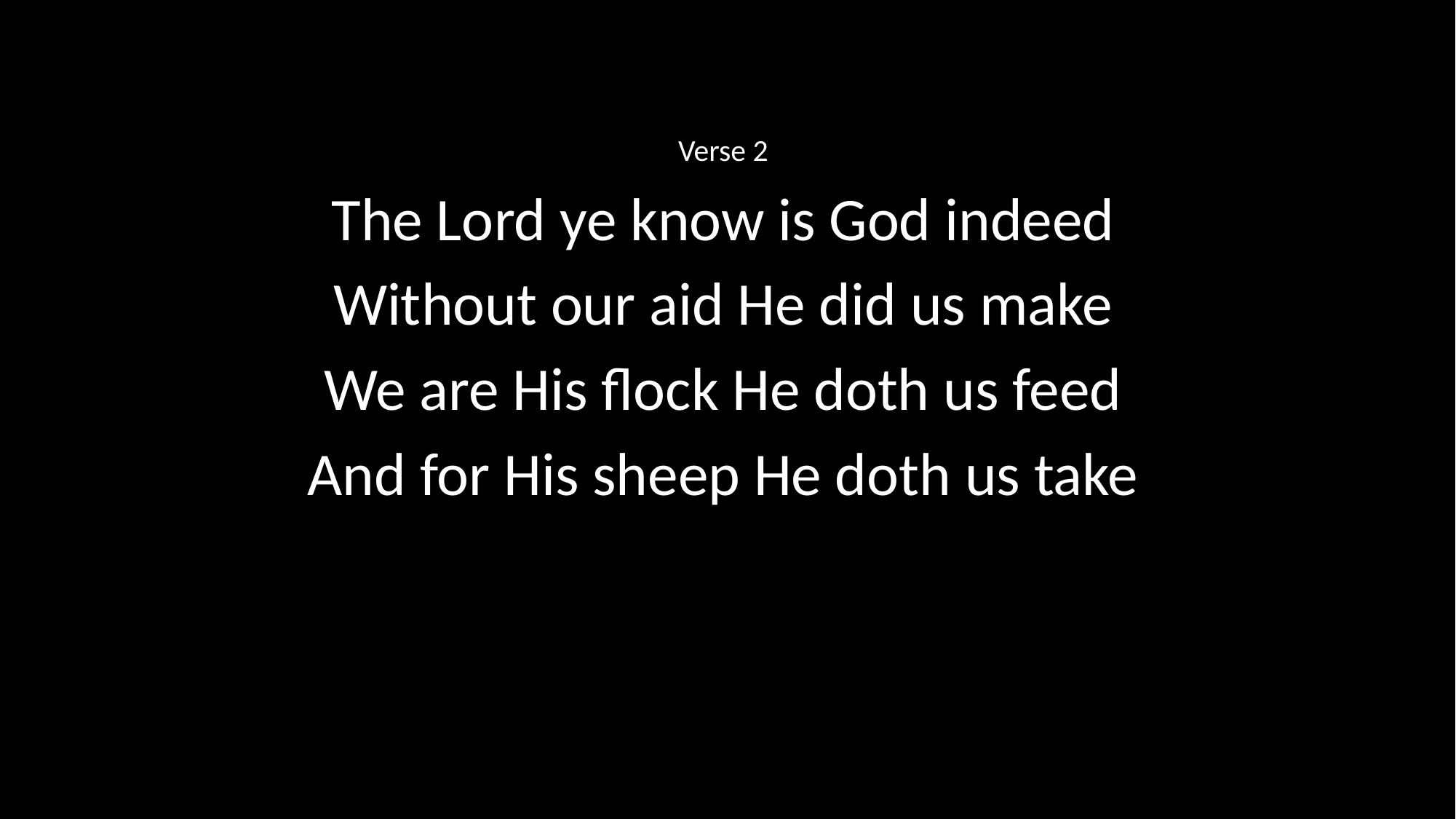

Verse 2
The Lord ye know is God indeed
Without our aid He did us make
We are His flock He doth us feed
And for His sheep He doth us take